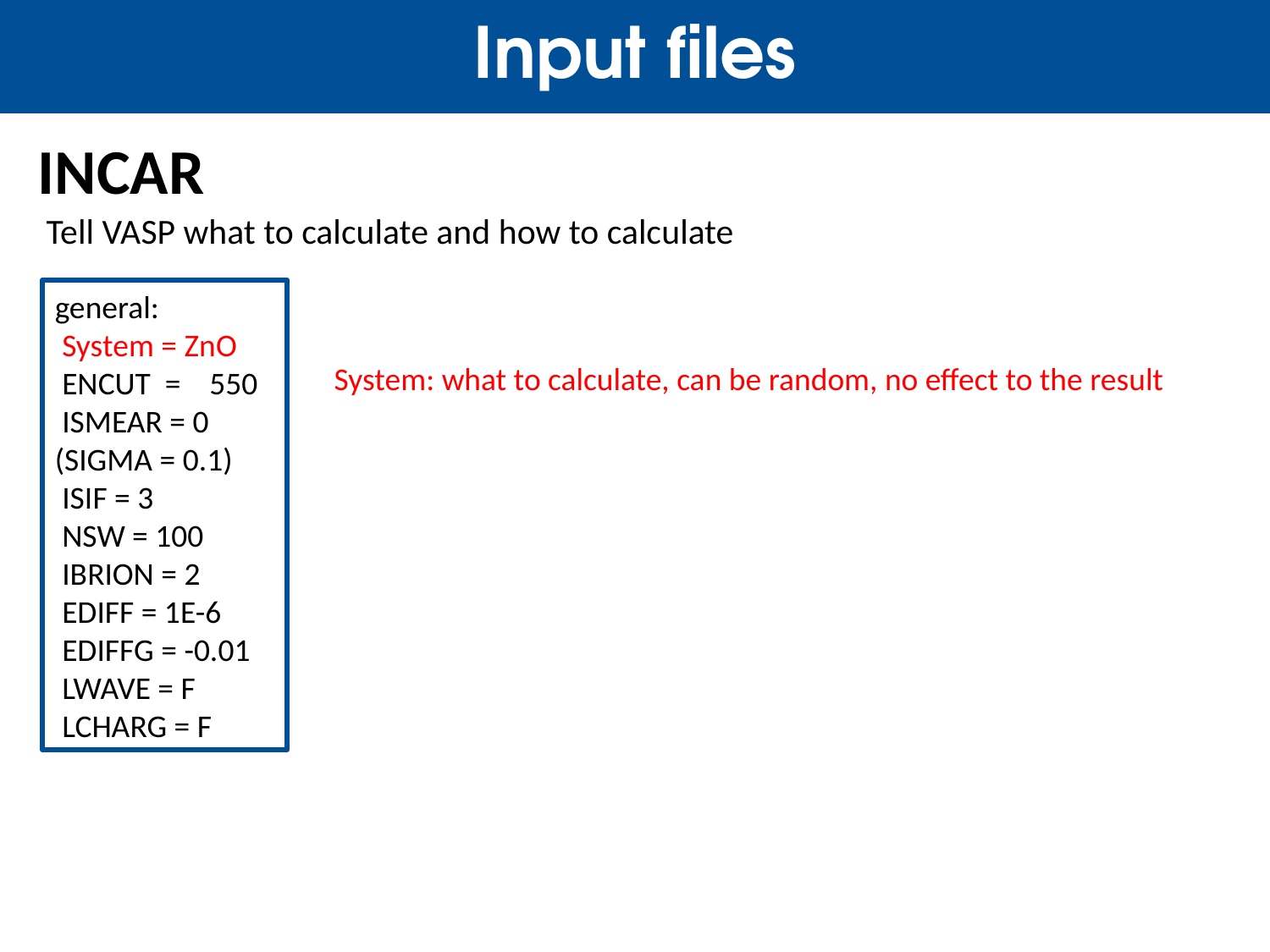

Input files
INCAR
Tell VASP what to calculate and how to calculate
general:
 System = ZnO
 ENCUT  =    550
 ISMEAR = 0
(SIGMA = 0.1)
 ISIF = 3
 NSW = 100
 IBRION = 2
 EDIFF = 1E-6
 EDIFFG = -0.01
 LWAVE = F
 LCHARG = F
System: what to calculate, can be random, no effect to the result